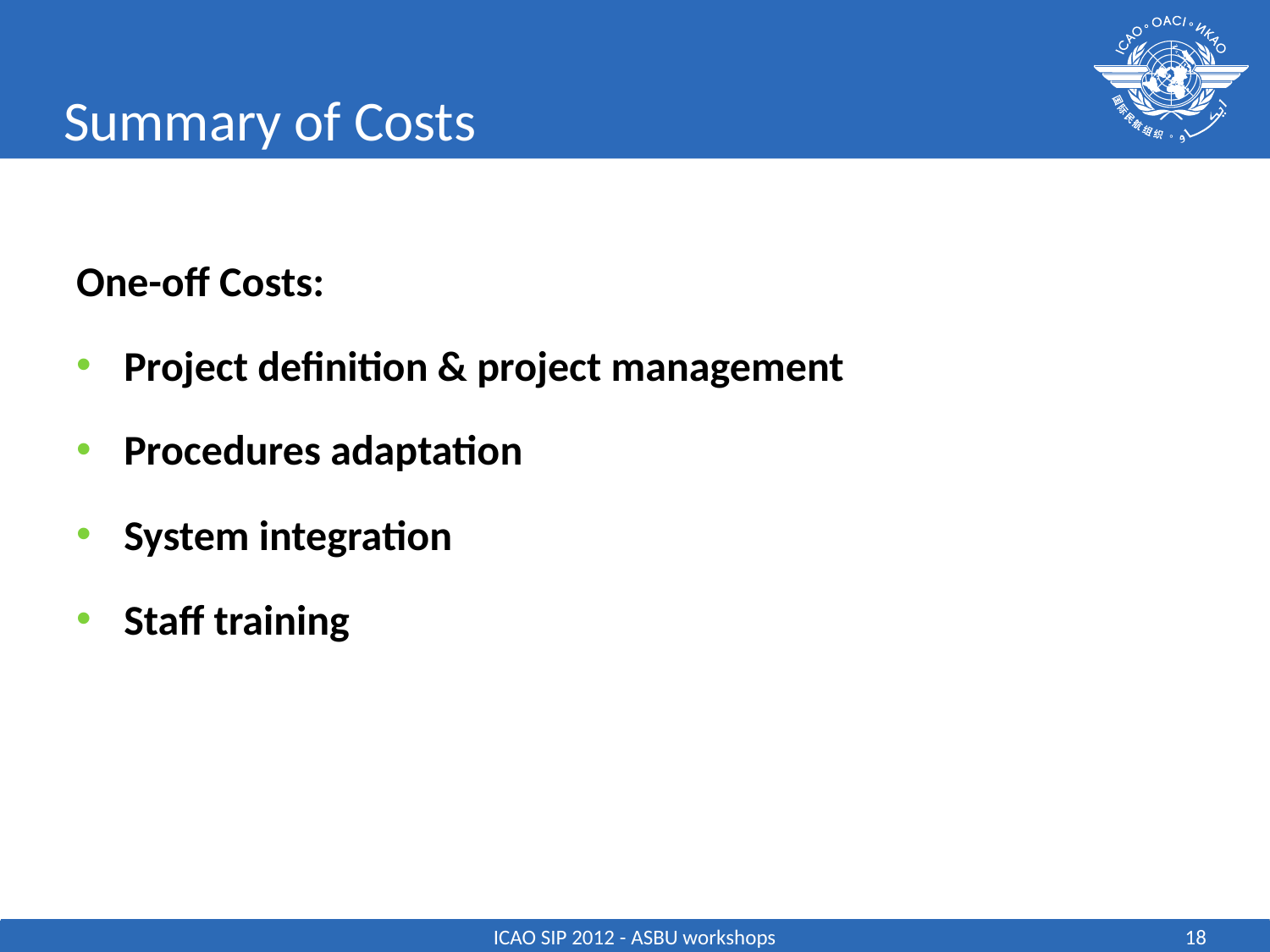

# Summary of Costs
One-off Costs:
Project definition & project management
Procedures adaptation
System integration
Staff training

ICAO SIP 2012 - ASBU workshops
18